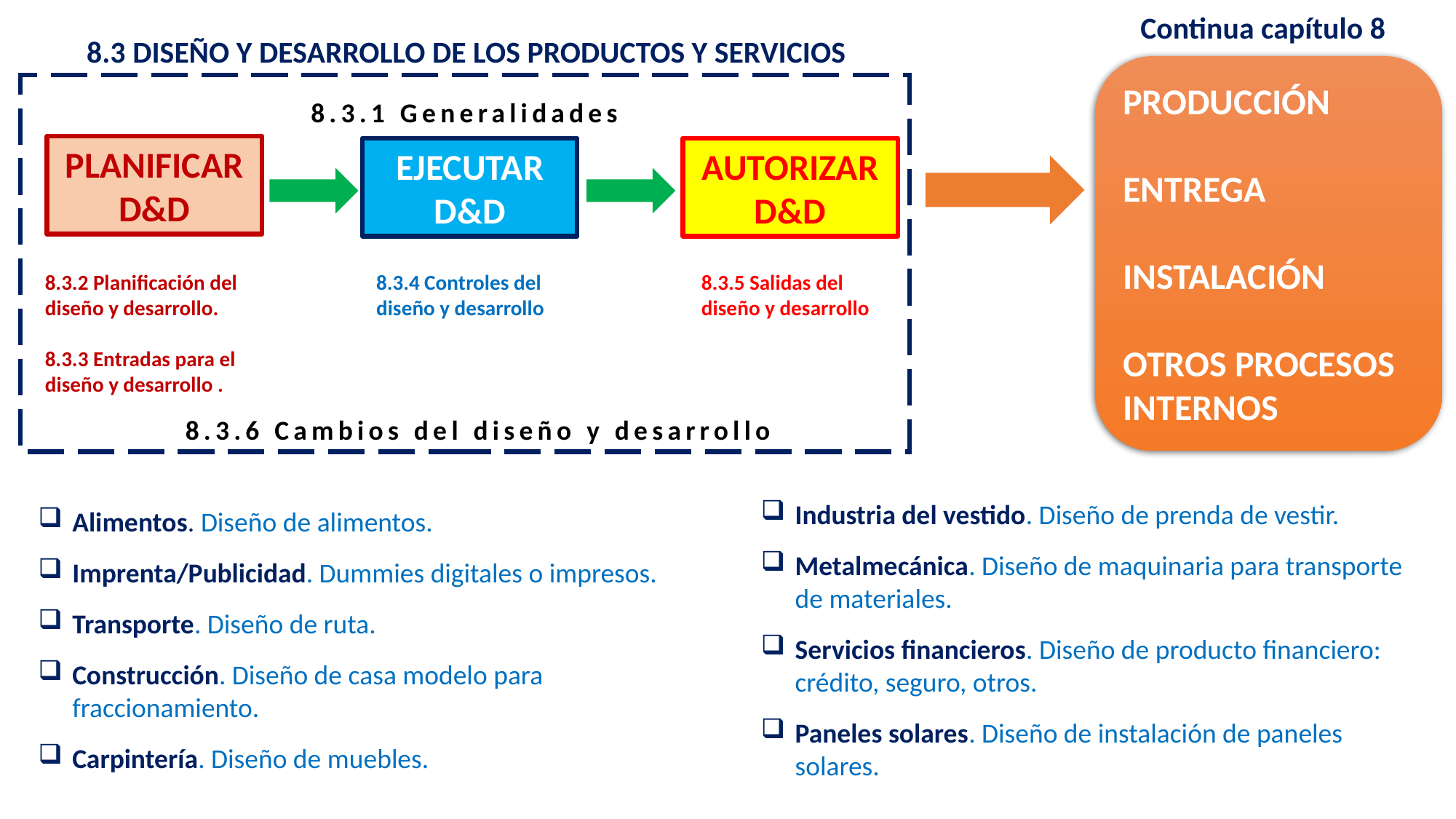

Continua capítulo 8
PRODUCCIÓN

ENTREGA

INSTALACIÓN

OTROS PROCESOS INTERNOS

8.3 DISEÑO Y DESARROLLO DE LOS PRODUCTOS Y SERVICIOS

8.3.1 Generalidades
PLANIFICAR D&D
AUTORIZAR D&D

EJECUTAR D&D

8.3.2 Planificación del diseño y desarrollo.

8.3.3 Entradas para el diseño y desarrollo .
8.3.4 Controles del diseño y desarrollo
8.3.5 Salidas del diseño y desarrollo
8.3.6 Cambios del diseño y desarrollo
Industria del vestido. Diseño de prenda de vestir.
Metalmecánica. Diseño de maquinaria para transporte de materiales.
Servicios financieros. Diseño de producto financiero: crédito, seguro, otros.
Paneles solares. Diseño de instalación de paneles solares.
Alimentos. Diseño de alimentos.
Imprenta/Publicidad. Dummies digitales o impresos.
Transporte. Diseño de ruta.
Construcción. Diseño de casa modelo para fraccionamiento.
Carpintería. Diseño de muebles.